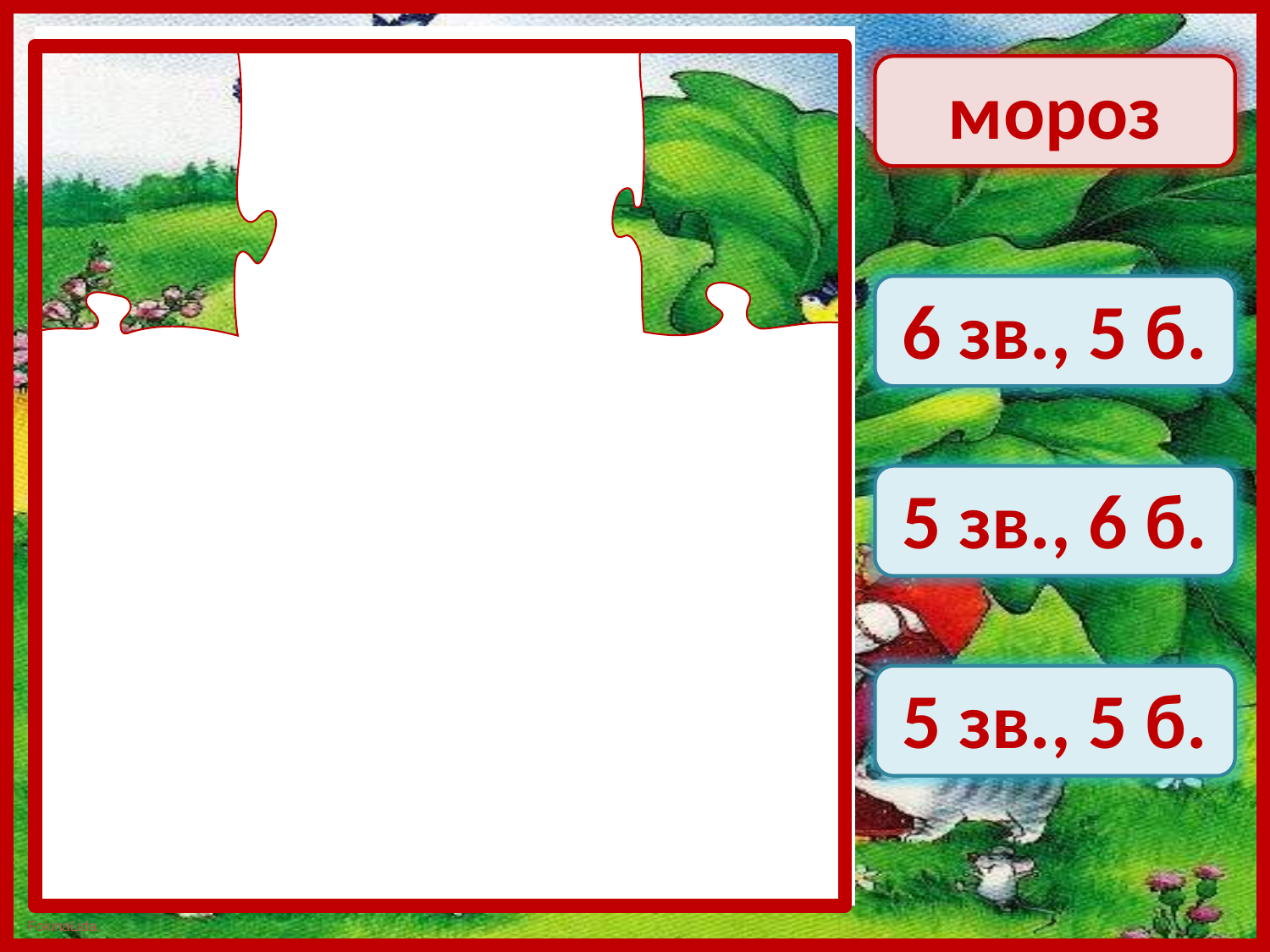

мороз
6 зв., 5 б.
5 зв., 6 б.
5 зв., 5 б.